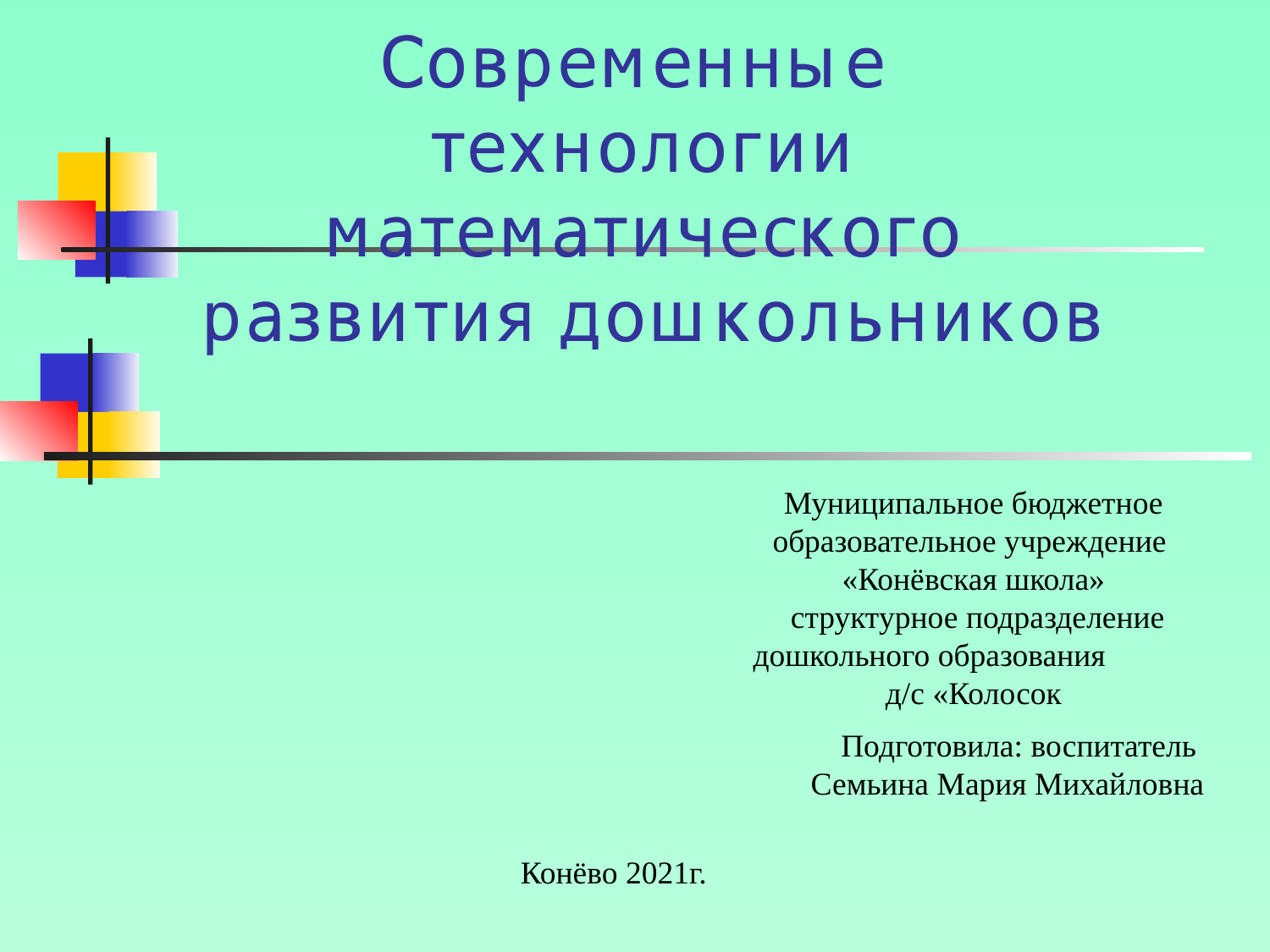

# Современные технологии математического развития дошкольников
Муниципальное бюджетное образовательное учреждение  «Конёвская школа»
 структурное подразделение дошкольного образования            д/с «Колосок
Подготовила: воспитатель
Семьина Мария Михайловна
Конёво 2021г.